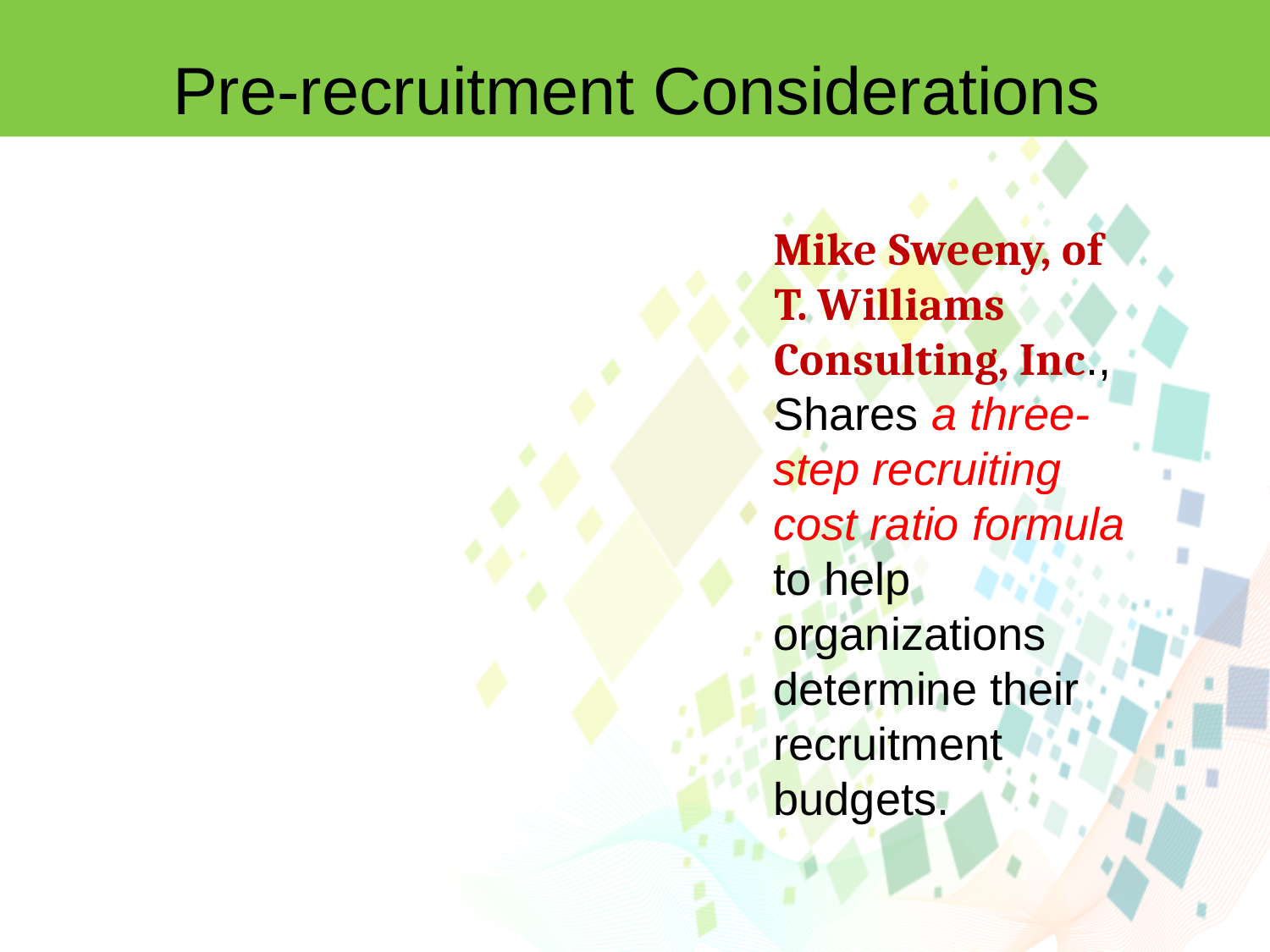

Pre-recruitment Considerations
Mike Sweeny, of T. Williams Consulting, Inc., Shares a three-step recruiting cost ratio formula to help organizations determine their recruitment budgets.